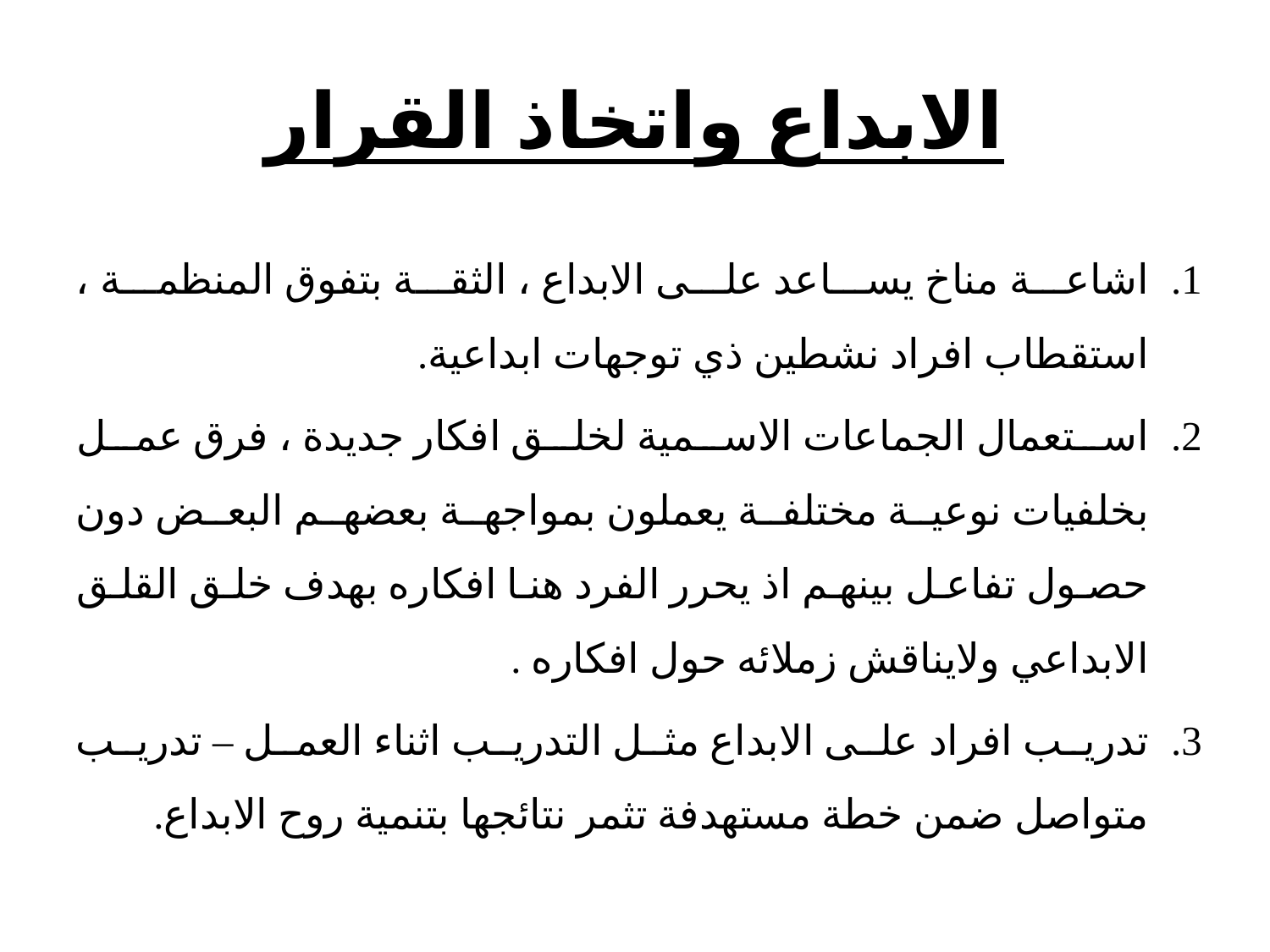

# الابداع واتخاذ القرار
اشاعة مناخ يساعد على الابداع ، الثقة بتفوق المنظمة ، استقطاب افراد نشطين ذي توجهات ابداعية.
استعمال الجماعات الاسمية لخلق افكار جديدة ، فرق عمل بخلفيات نوعية مختلفة يعملون بمواجهة بعضهم البعض دون حصول تفاعل بينهم اذ يحرر الفرد هنا افكاره بهدف خلق القلق الابداعي ولايناقش زملائه حول افكاره .
تدريب افراد على الابداع مثل التدريب اثناء العمل – تدريب متواصل ضمن خطة مستهدفة تثمر نتائجها بتنمية روح الابداع.